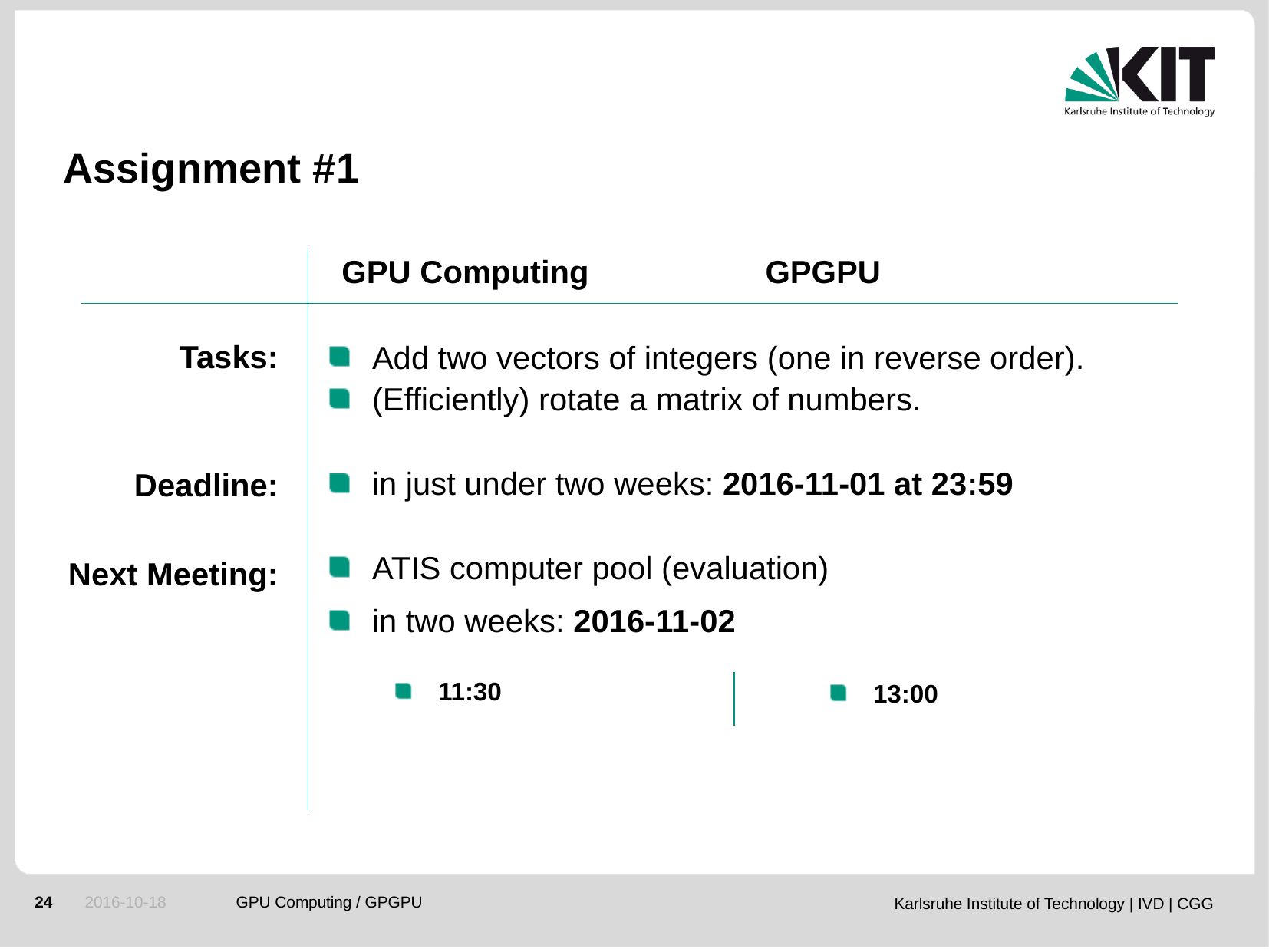

# Assignment #1
GPGPU
GPU Computing
Tasks:

Deadline:

Next Meeting:

Add two vectors of integers (one in reverse order).
(Efficiently) rotate a matrix of numbers.

in just under two weeks: 2016-11-01 at 23:59

ATIS computer pool (evaluation)

in two weeks: 2016-11-02

11:30

13:00

2016-10-18
GPU Computing / GPGPU